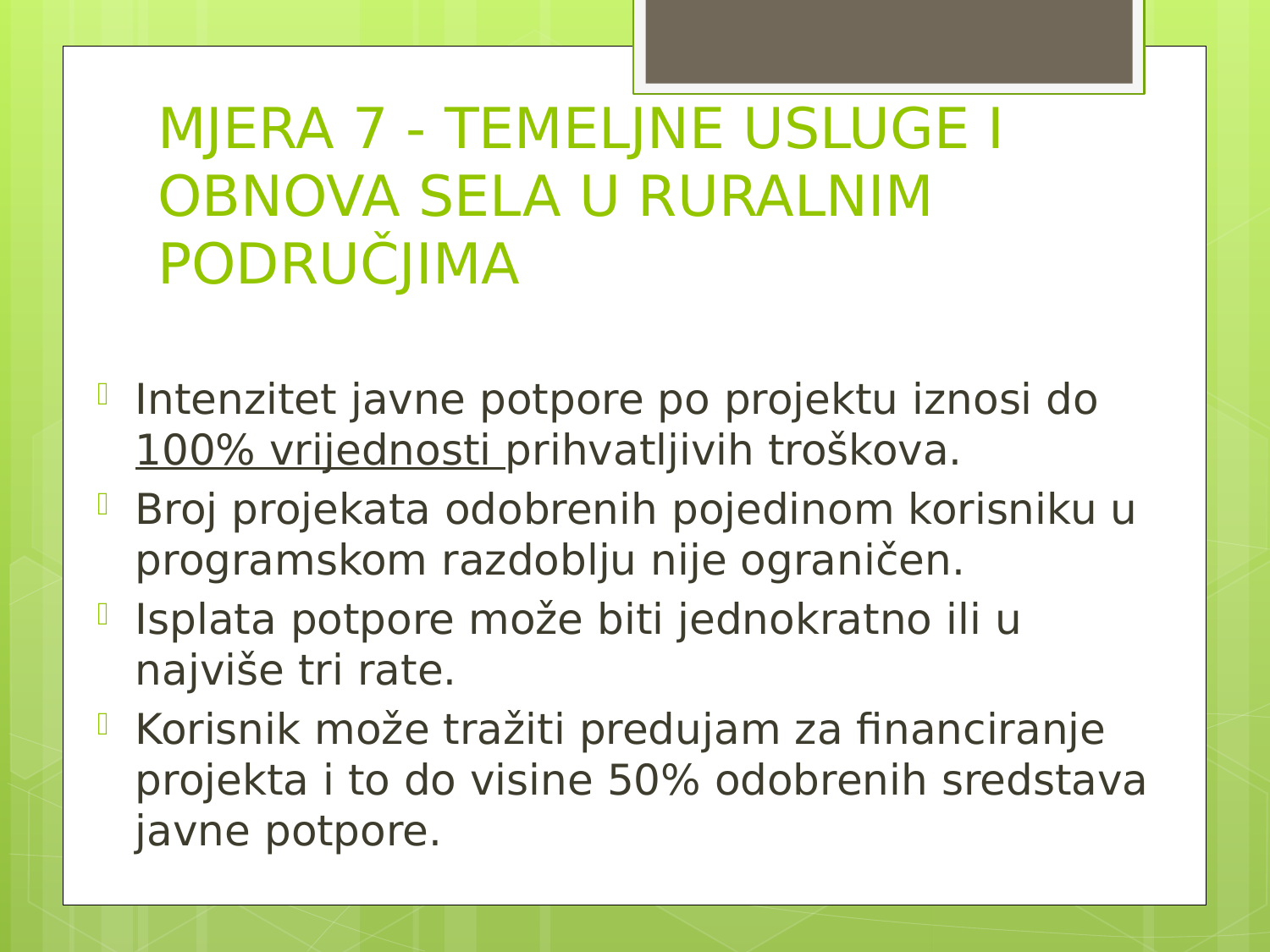

# MJERA 7 - TEMELJNE USLUGE I OBNOVA SELA U RURALNIM PODRUČJIMA

Intenzitet javne potpore po projektu iznosi do 100% vrijednosti prihvatljivih troškova.
Broj projekata odobrenih pojedinom korisniku u programskom razdoblju nije ograničen.
Isplata potpore može biti jednokratno ili u najviše tri rate.
Korisnik može tražiti predujam za financiranje projekta i to do visine 50% odobrenih sredstava javne potpore.